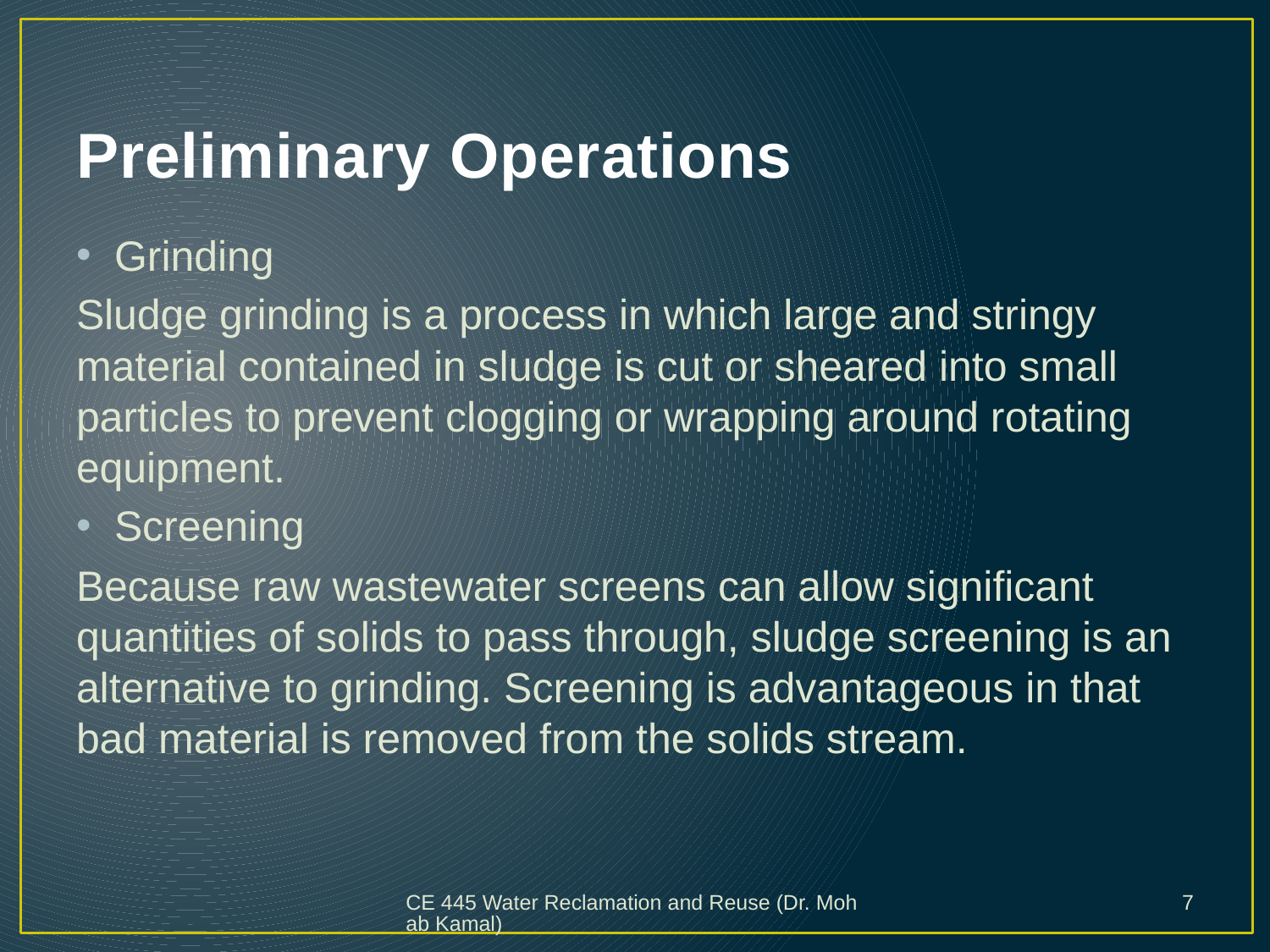

# Preliminary Operations
Grinding
Sludge grinding is a process in which large and stringy material contained in sludge is cut or sheared into small particles to prevent clogging or wrapping around rotating equipment.
Screening
Because raw wastewater screens can allow significant quantities of solids to pass through, sludge screening is an alternative to grinding. Screening is advantageous in that bad material is removed from the solids stream.

CE 445 Water Reclamation and Reuse (Dr. Mohab Kamal)
7